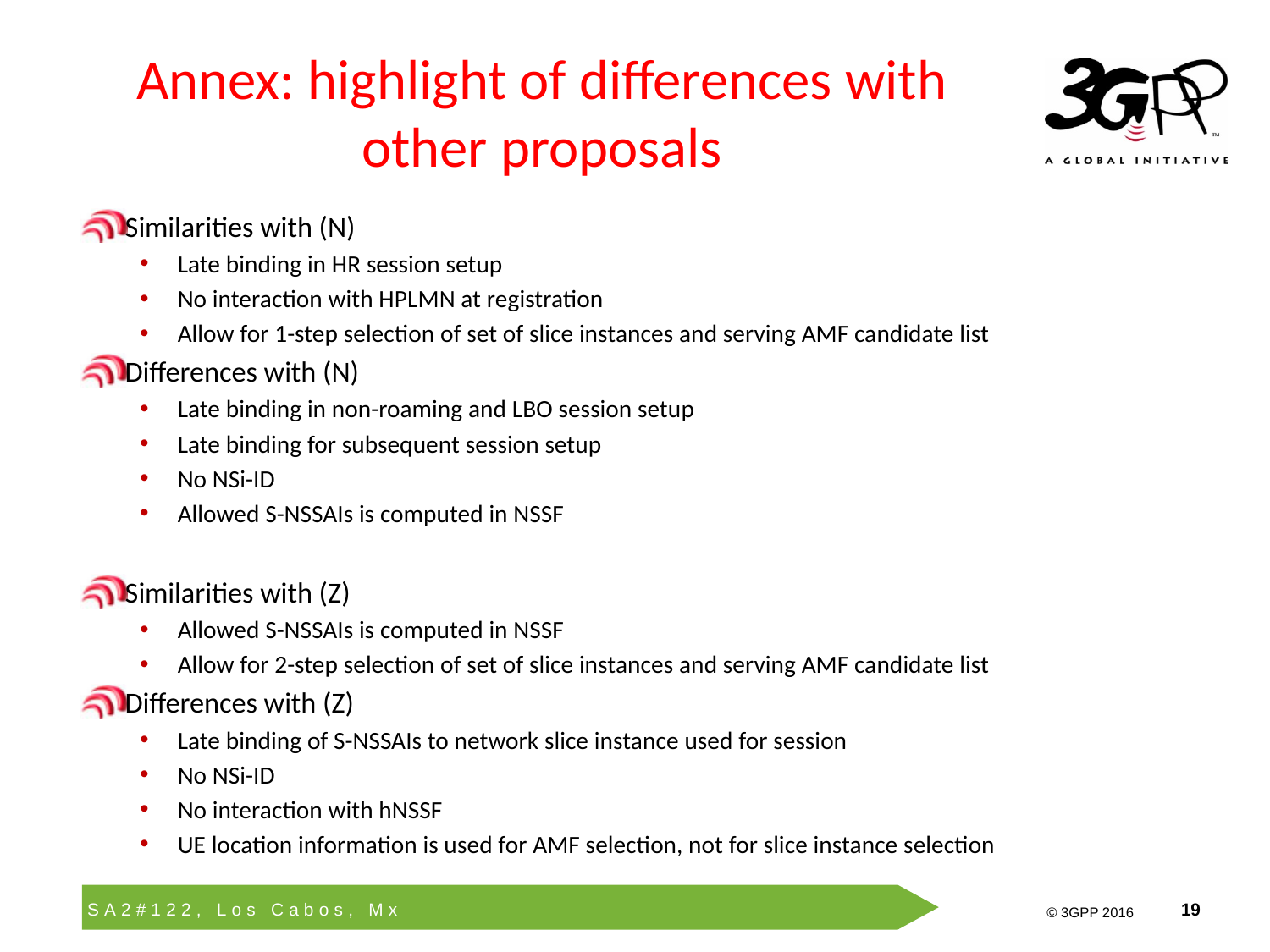

# Annex: highlight of differences with other proposals
Similarities with (N)
Late binding in HR session setup
No interaction with HPLMN at registration
Allow for 1-step selection of set of slice instances and serving AMF candidate list
Differences with (N)
Late binding in non-roaming and LBO session setup
Late binding for subsequent session setup
No NSi-ID
Allowed S-NSSAIs is computed in NSSF

Similarities with (Z)
Allowed S-NSSAIs is computed in NSSF
Allow for 2-step selection of set of slice instances and serving AMF candidate list
Differences with (Z)
Late binding of S-NSSAIs to network slice instance used for session
No NSi-ID
No interaction with hNSSF
UE location information is used for AMF selection, not for slice instance selection